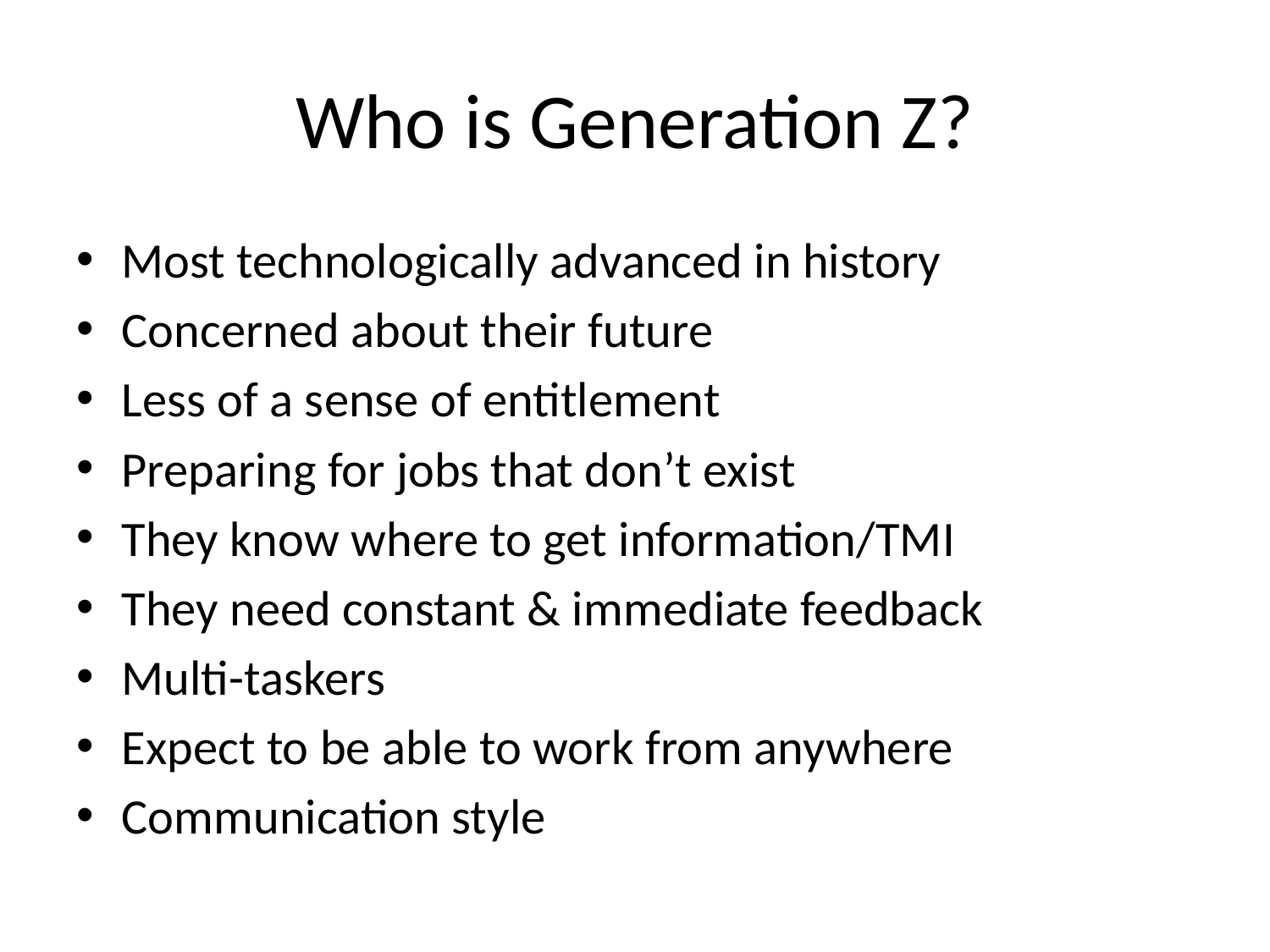

# Who is Generation Z?
Most technologically advanced in history
Concerned about their future
Less of a sense of entitlement
Preparing for jobs that don’t exist
They know where to get information/TMI
They need constant & immediate feedback
Multi-taskers
Expect to be able to work from anywhere
Communication style